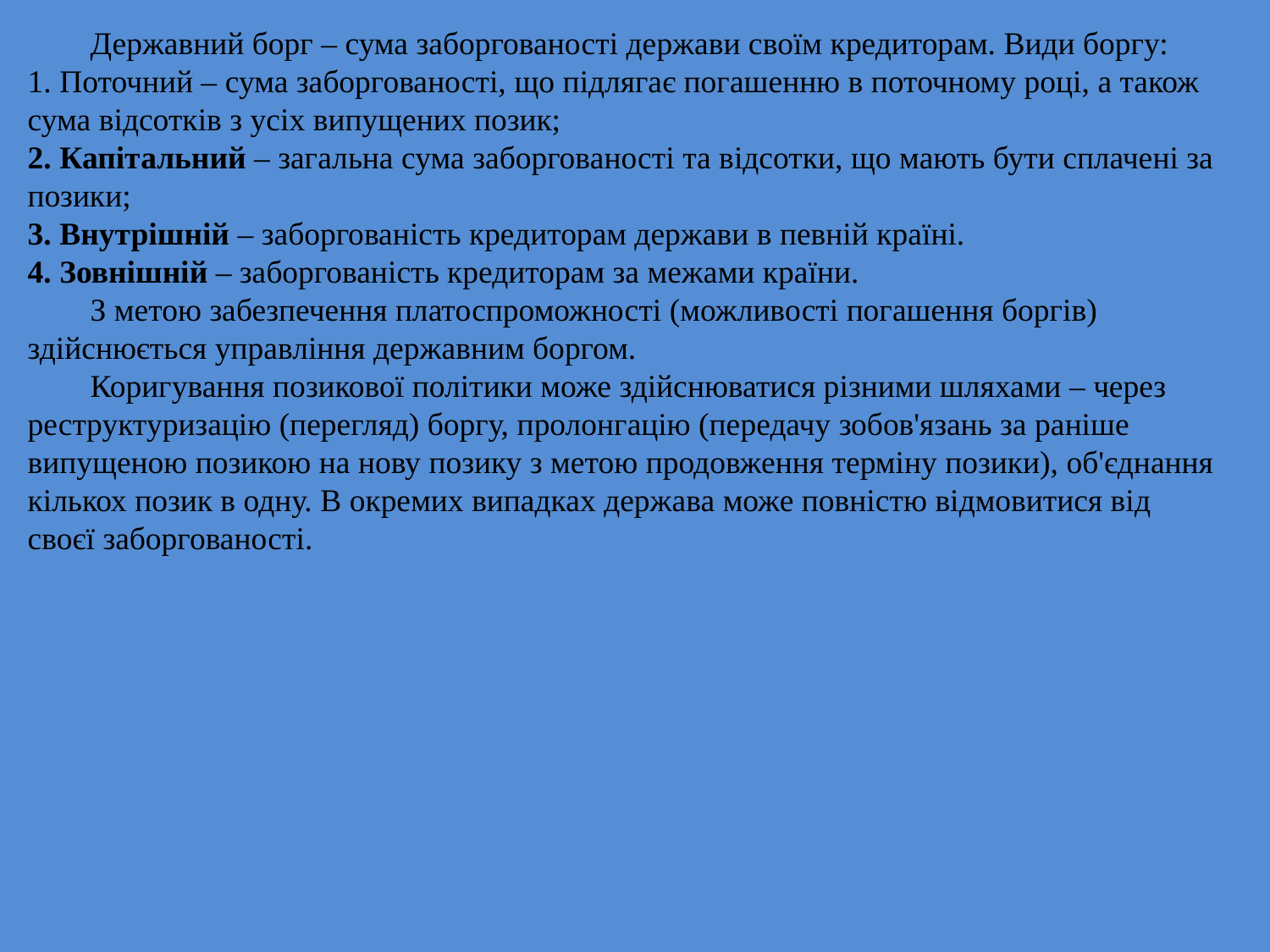

Державний борг – сума заборгованості держави своїм кредиторам. Види боргу:
1. Поточний – сума заборгованості, що підлягає погашенню в поточному році, а також сума відсотків з усіх випущених позик;
2. Капітальний – загальна сума заборгованості та відсотки, що мають бути сплачені за позики;
3. Внутрішній – заборгованість кредиторам держави в певній країні.
4. Зовнішній – заборгованість кредиторам за межами країни.
З метою забезпечення платоспроможності (можливості погашення боргів) здійснюється управління державним боргом.
Коригування позикової політики може здійснюватися різними шляхами – через реструктуризацію (перегляд) боргу, пролонгацію (передачу зобов'язань за раніше випущеною позикою на нову позику з метою продовження терміну позики), об'єднання кількох позик в одну. В окремих випадках держава може повністю відмовитися від своєї заборгованості.